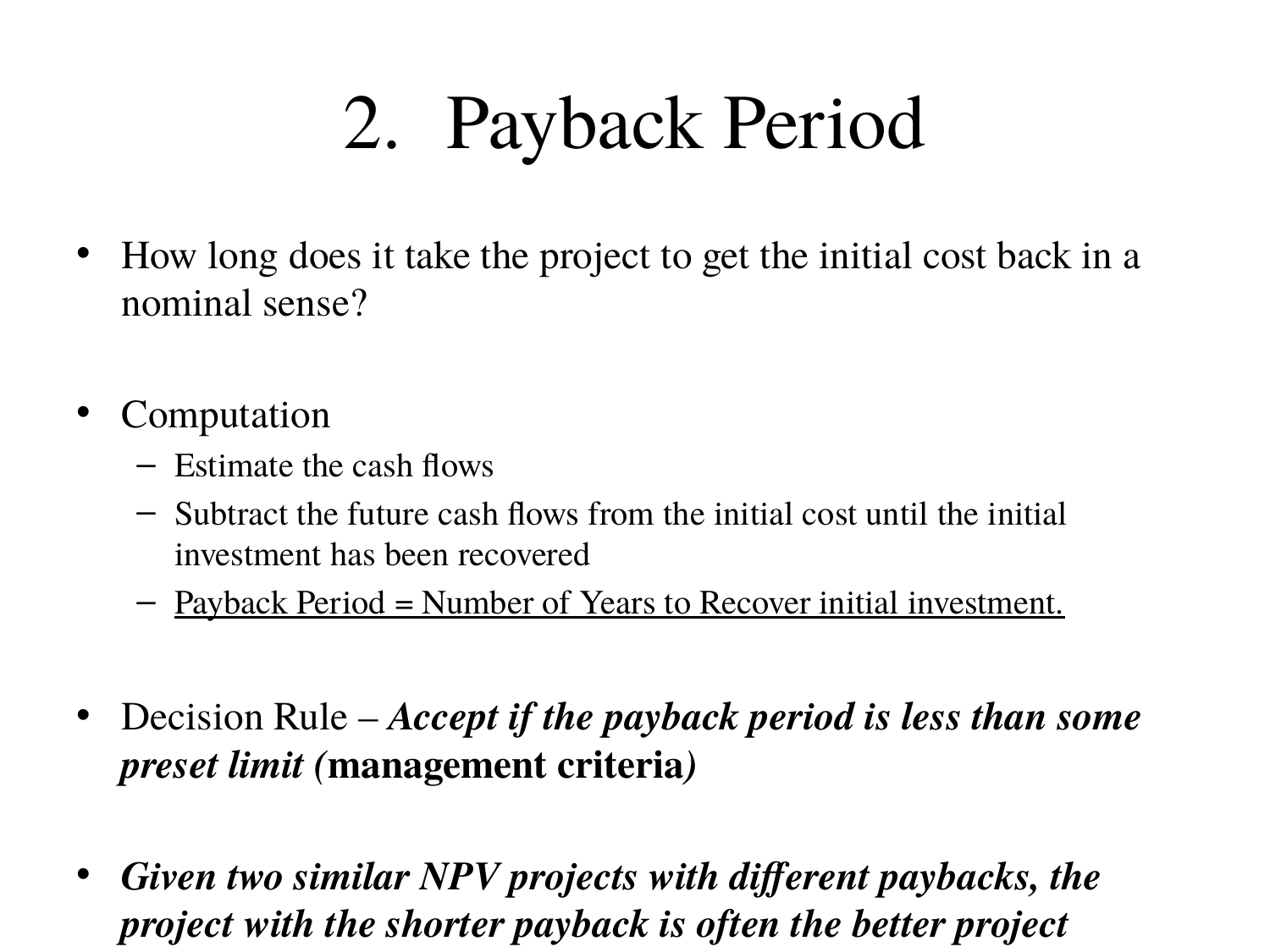

# Payback Period
How long does it take the project to get the initial cost back in a nominal sense?

Computation
Estimate the cash flows
Subtract the future cash flows from the initial cost until the initial investment has been recovered
Payback Period = Number of Years to Recover initial investment.

Decision Rule – Accept if the payback period is less than some preset limit (management criteria)

Given two similar NPV projects with different paybacks, the project with the shorter payback is often the better project